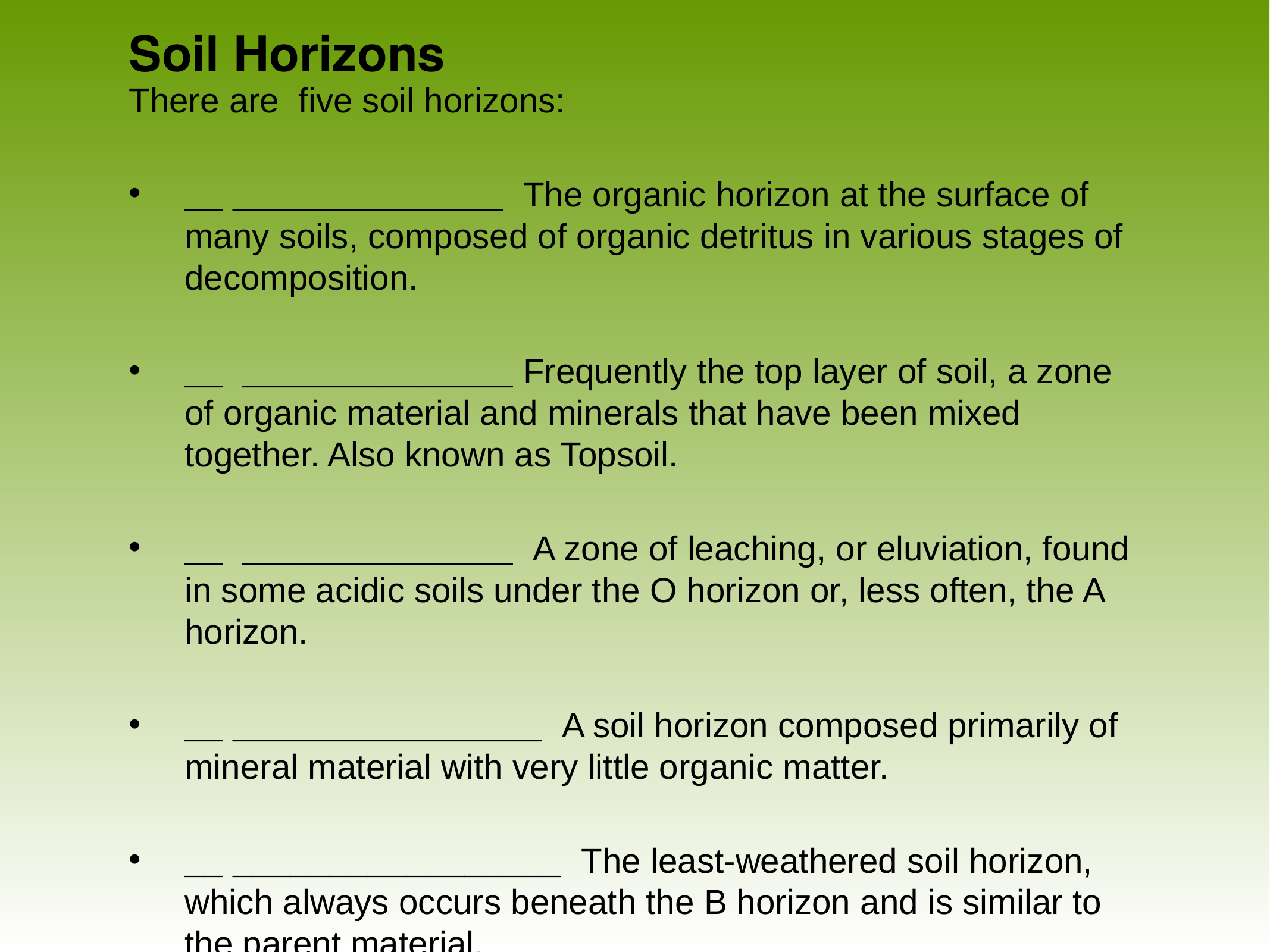

# Soil Horizons
There are  five soil horizons:
__ ______________  The organic horizon at the surface of many soils, composed of organic detritus in various stages of decomposition.
__  ______________ Frequently the top layer of soil, a zone of organic material and minerals that have been mixed together. Also known as Topsoil.
__  ______________  A zone of leaching, or eluviation, found in some acidic soils under the O horizon or, less often, the A horizon.
__ ________________  A soil horizon composed primarily of mineral material with very little organic matter.
__ _________________  The least-weathered soil horizon, which always occurs beneath the B horizon and is similar to the parent material.